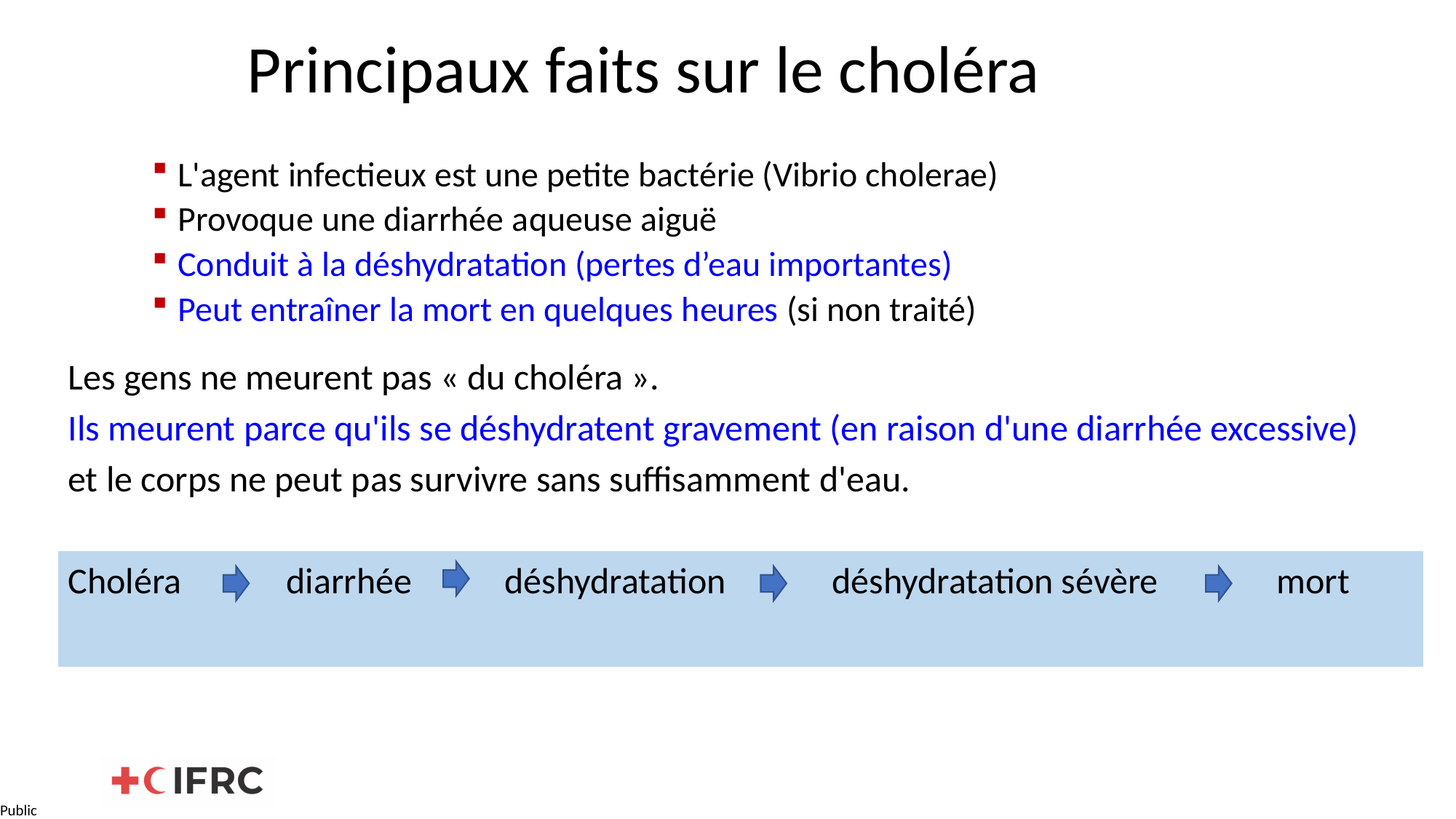

# Principaux faits sur le choléra
L'agent infectieux est une petite bactérie (Vibrio cholerae)
Provoque une diarrhée aqueuse aiguë
Conduit à la déshydratation (pertes d’eau importantes)
Peut entraîner la mort en quelques heures (si non traité)

Les gens ne meurent pas « du choléra ».
Ils meurent parce qu'ils se déshydratent gravement (en raison d'une diarrhée excessive)
et le corps ne peut pas survivre sans suffisamment d'eau.

Choléra 	diarrhée 	déshydratation 	déshydratation sévère		 mort